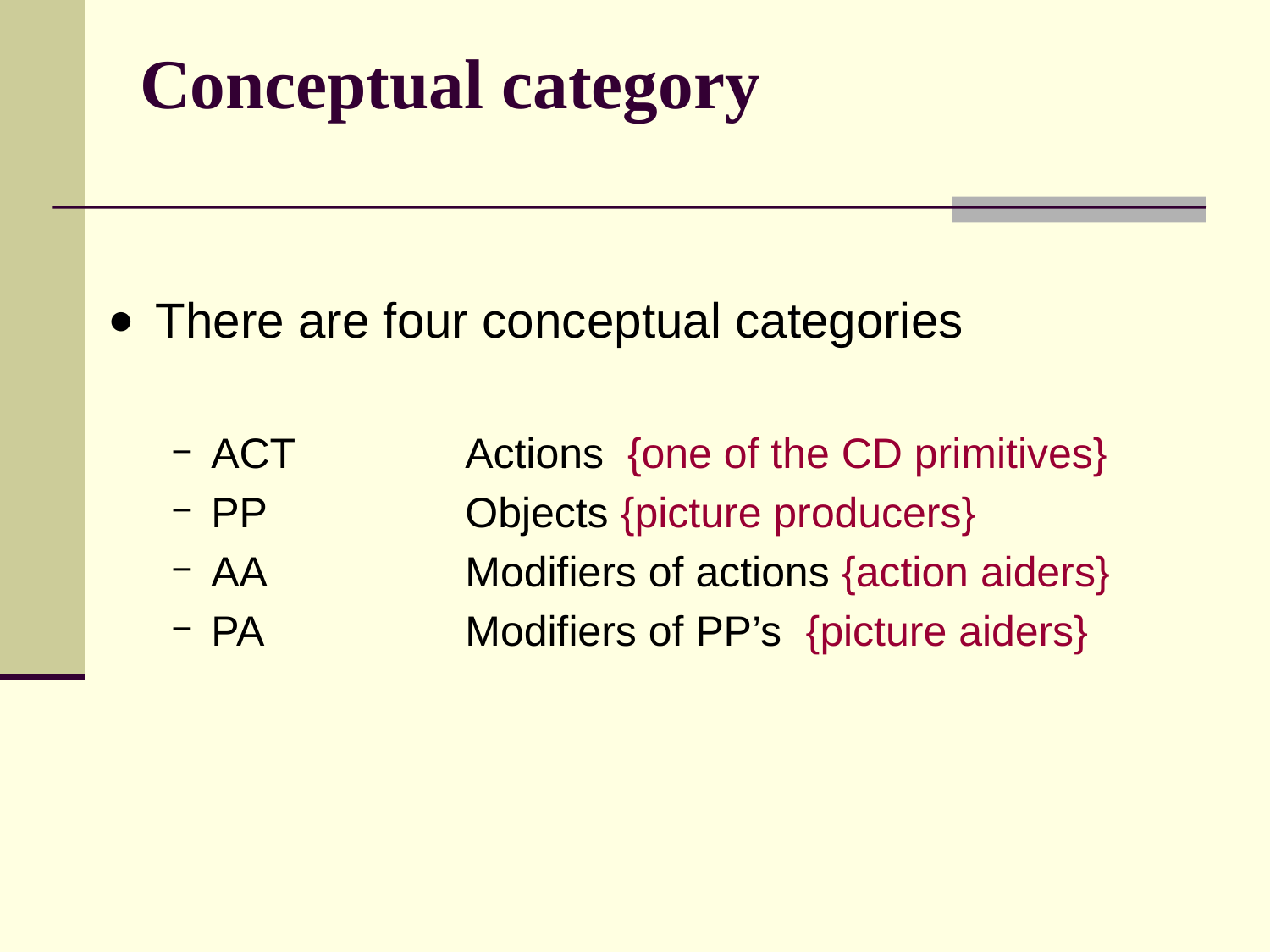

# Conceptual category

There are four conceptual categories

ACT		Actions  {one of the CD primitives}
PP		Objects {picture producers}
AA		Modifiers of actions {action aiders}
PA		Modifiers of PP’s  {picture aiders}